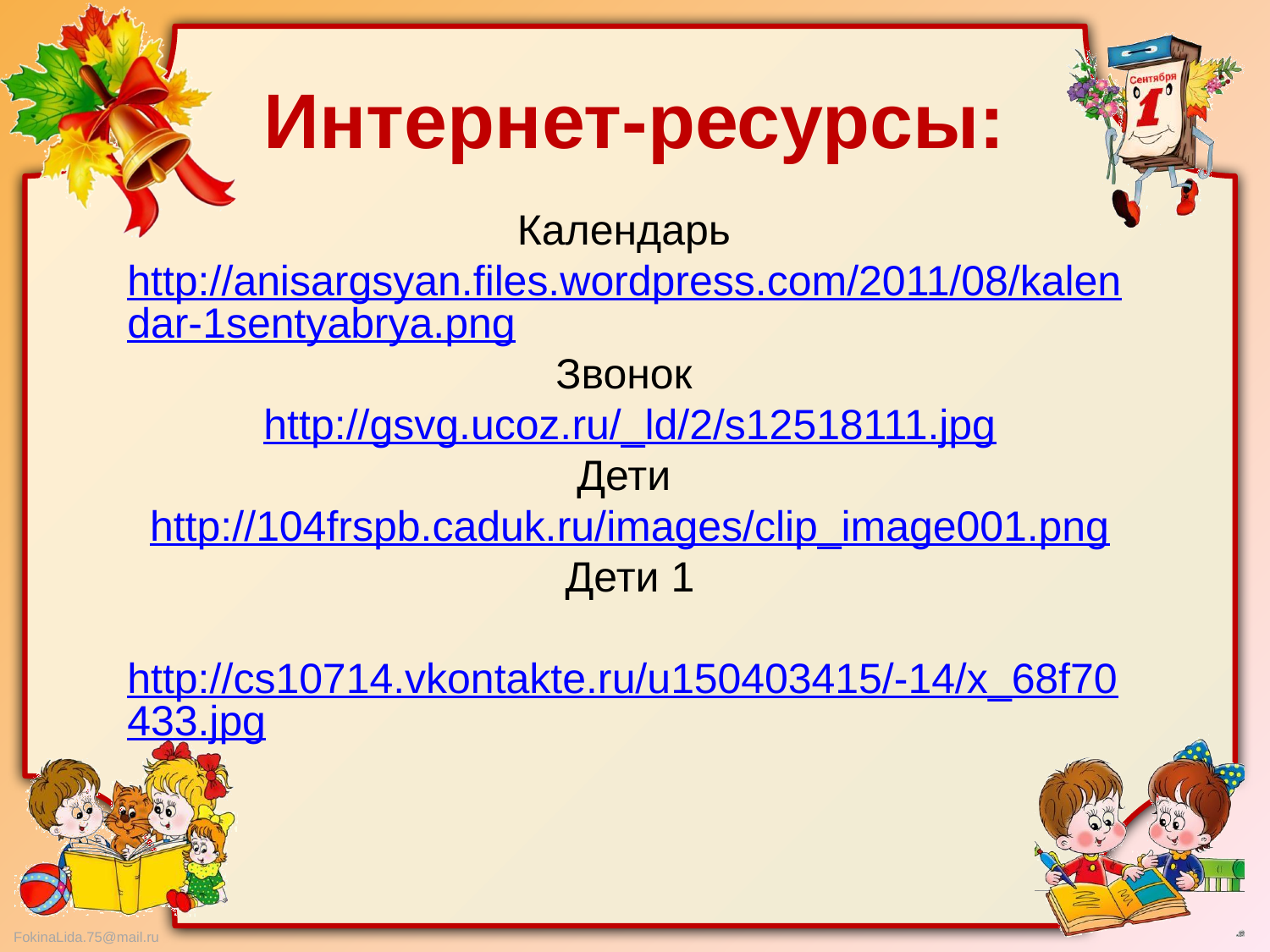

# Интернет-ресурсы:
Календарь
http://anisargsyan.files.wordpress.com/2011/08/kalendar-1sentyabrya.png
Звонок
http://gsvg.ucoz.ru/_ld/2/s12518111.jpg
Дети
http://104frspb.caduk.ru/images/clip_image001.png
Дети 1
 http://cs10714.vkontakte.ru/u150403415/-14/x_68f70433.jpg